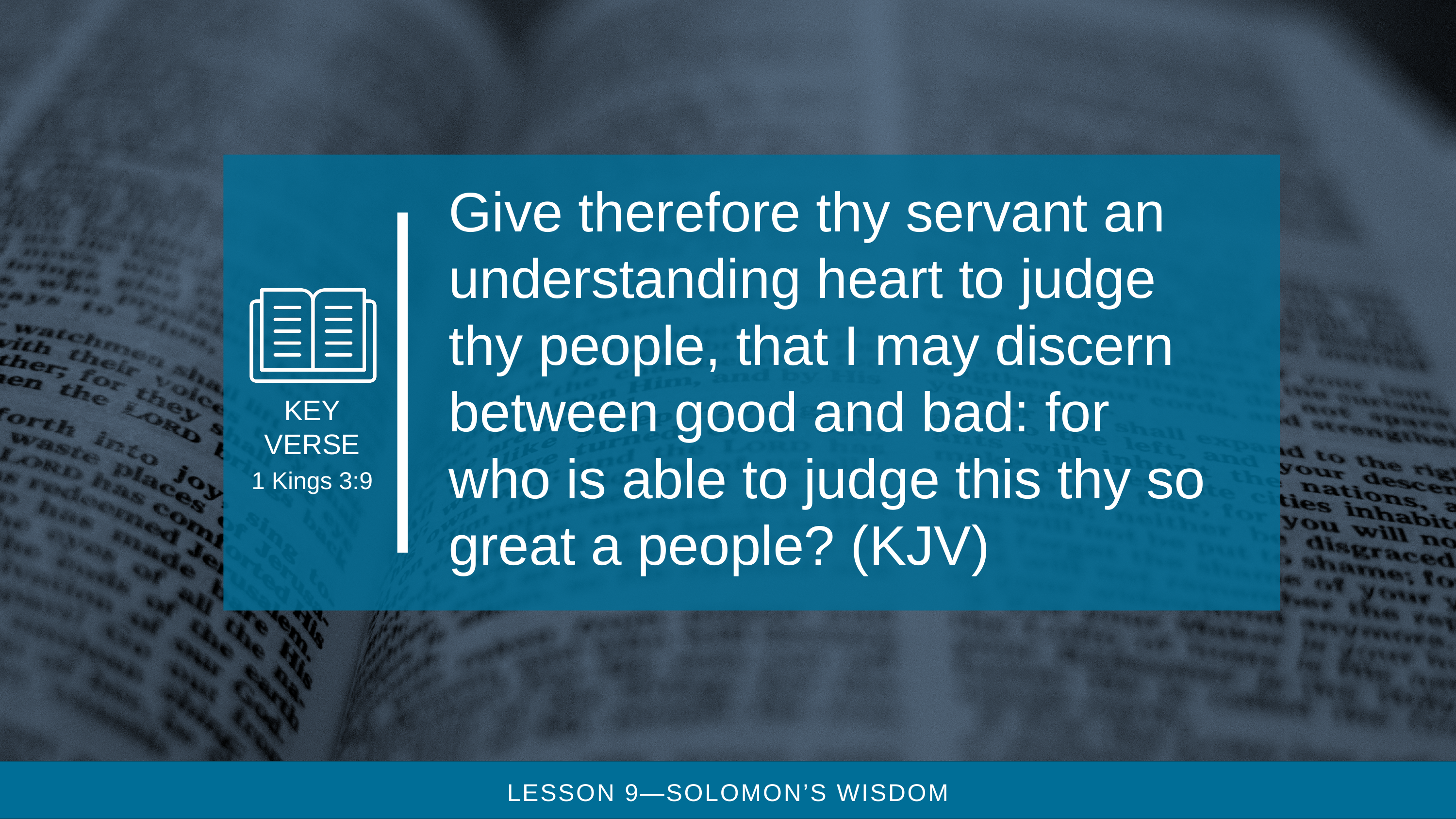

Give therefore thy servant an understanding heart to judge thy people, that I may discern between good and bad: for who is able to judge this thy so great a people? (kjv)